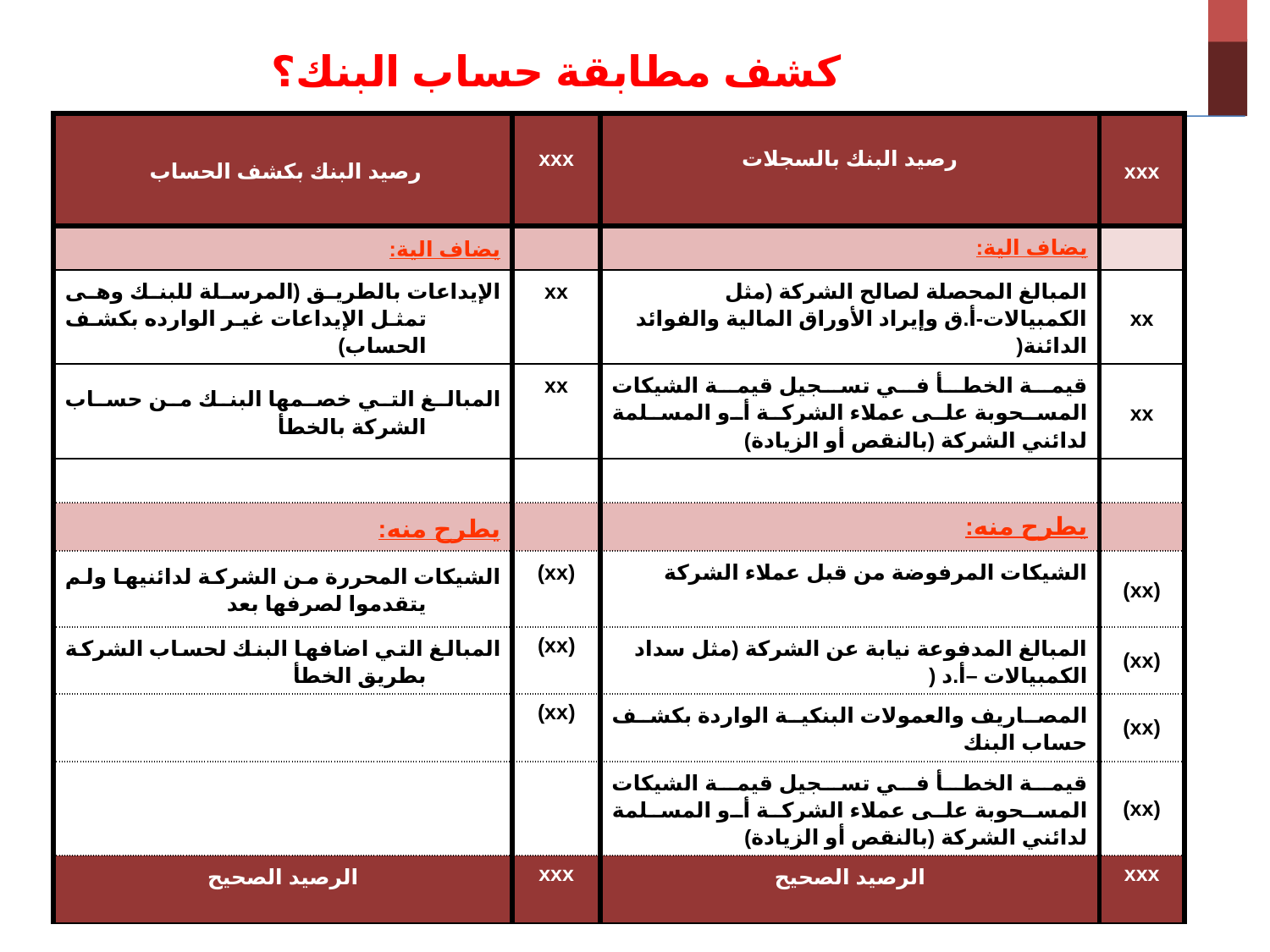

كشف مطابقة حساب البنك؟
| رصيد البنك بكشف الحساب | xxx | رصيد البنك بالسجلات | xxx |
| --- | --- | --- | --- |
| يضاف الية: |  | يضاف الية: |  |
| الإيداعات بالطريق (المرسلة للبنك وهى تمثل الإيداعات غير الوارده بكشف الحساب) | xx | المبالغ المحصلة لصالح الشركة (مثل الكمبيالات-أ.ق وإيراد الأوراق المالية والفوائد الدائنة( | xx |
| المبالغ التي خصمها البنك من حساب الشركة بالخطأ | xx | قيمة الخطأ في تسجيل قيمة الشيكات المسحوبة على عملاء الشركة أو المسلمة لدائني الشركة (بالنقص أو الزيادة) | xx |
|  |  |  |  |
| يطرح منه: |  | يطرح منه: |  |
| الشيكات المحررة من الشركة لدائنيها ولم يتقدموا لصرفها بعد | (xx) | الشيكات المرفوضة من قبل عملاء الشركة | (xx) |
| المبالغ التي اضافها البنك لحساب الشركة بطريق الخطأ | (xx) | المبالغ المدفوعة نيابة عن الشركة (مثل سداد الكمبيالات –أ.د ( | (xx) |
|  | (xx) | المصاريف والعمولات البنكية الواردة بكشف حساب البنك | (xx) |
|  |  | قيمة الخطأ في تسجيل قيمة الشيكات المسحوبة على عملاء الشركة أو المسلمة لدائني الشركة (بالنقص أو الزيادة) | (xx) |
| الرصيد الصحيح | xxx | الرصيد الصحيح | xxx |
5